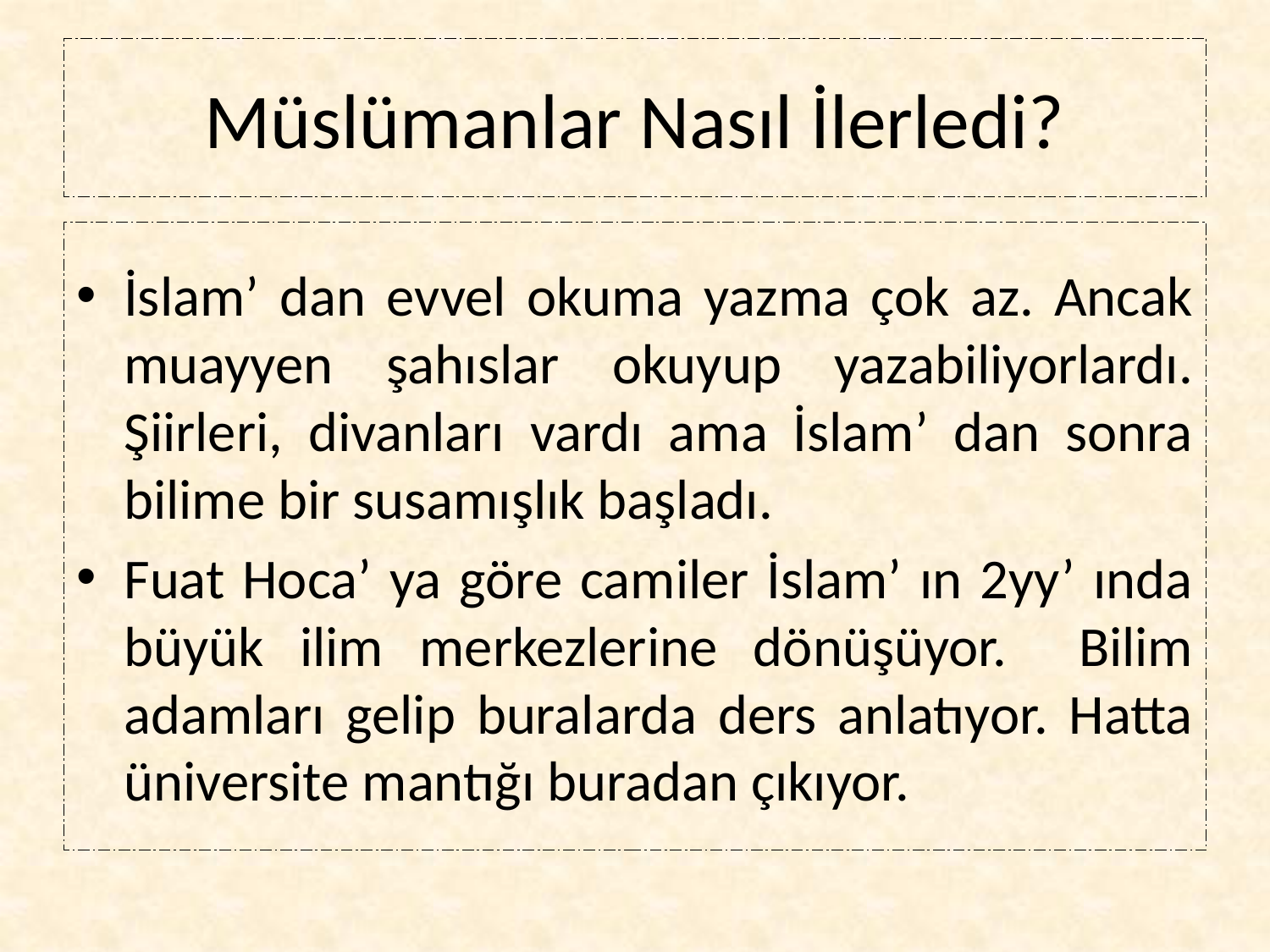

# Müslümanlar Nasıl İlerledi?
İslam’ dan evvel okuma yazma çok az. Ancak muayyen şahıslar okuyup yazabiliyorlardı. Şiirleri, divanları vardı ama İslam’ dan sonra bilime bir susamışlık başladı.
Fuat Hoca’ ya göre camiler İslam’ ın 2yy’ ında büyük ilim merkezlerine dönüşüyor.  Bilim adamları gelip buralarda ders anlatıyor. Hatta üniversite mantığı buradan çıkıyor.